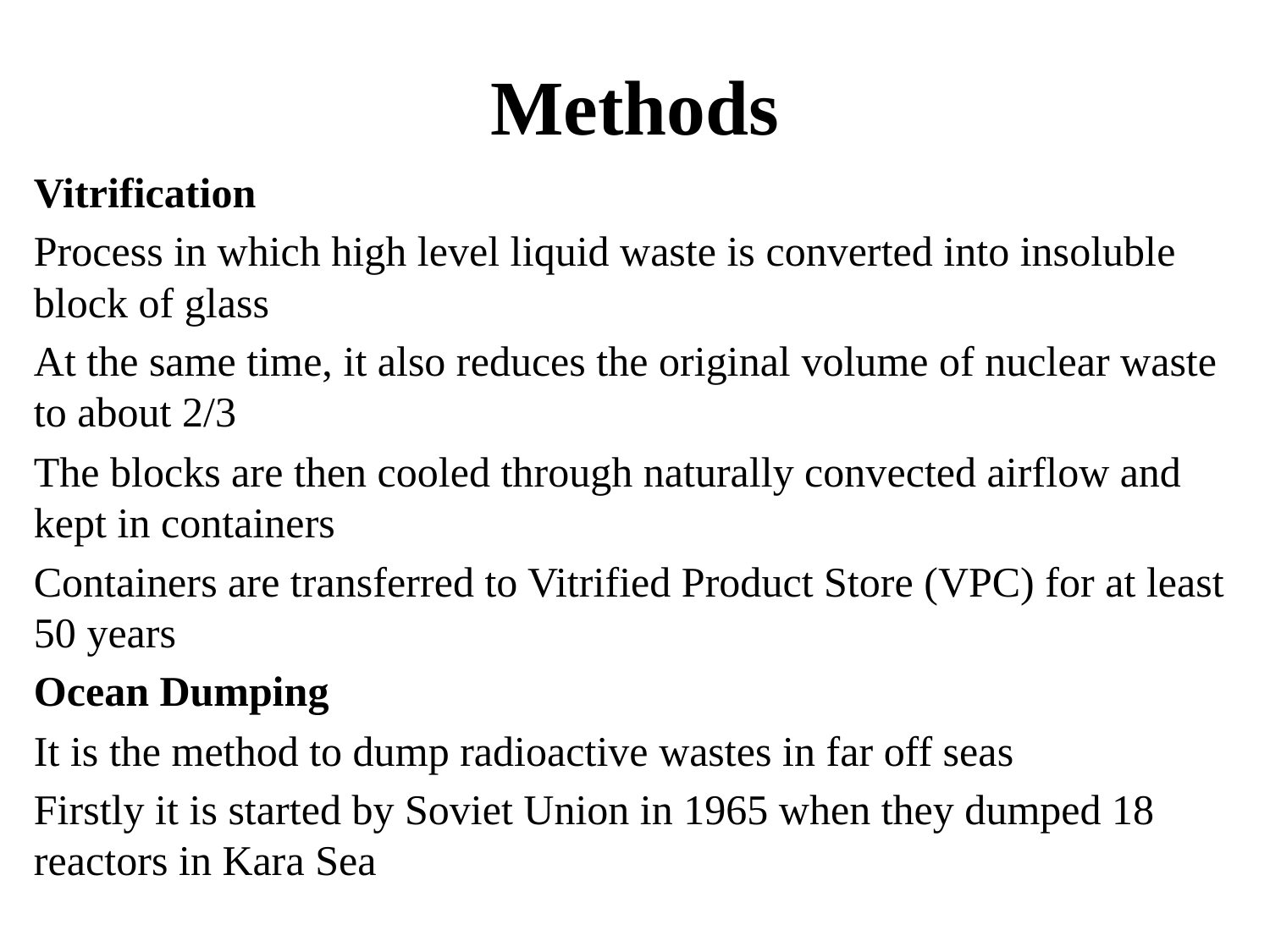

# Methods
Vitrification
Process in which high level liquid waste is converted into insoluble block of glass
At the same time, it also reduces the original volume of nuclear waste to about 2/3
The blocks are then cooled through naturally convected airflow and kept in containers
Containers are transferred to Vitrified Product Store (VPC) for at least 50 years
Ocean Dumping
It is the method to dump radioactive wastes in far off seas
Firstly it is started by Soviet Union in 1965 when they dumped 18 reactors in Kara Sea